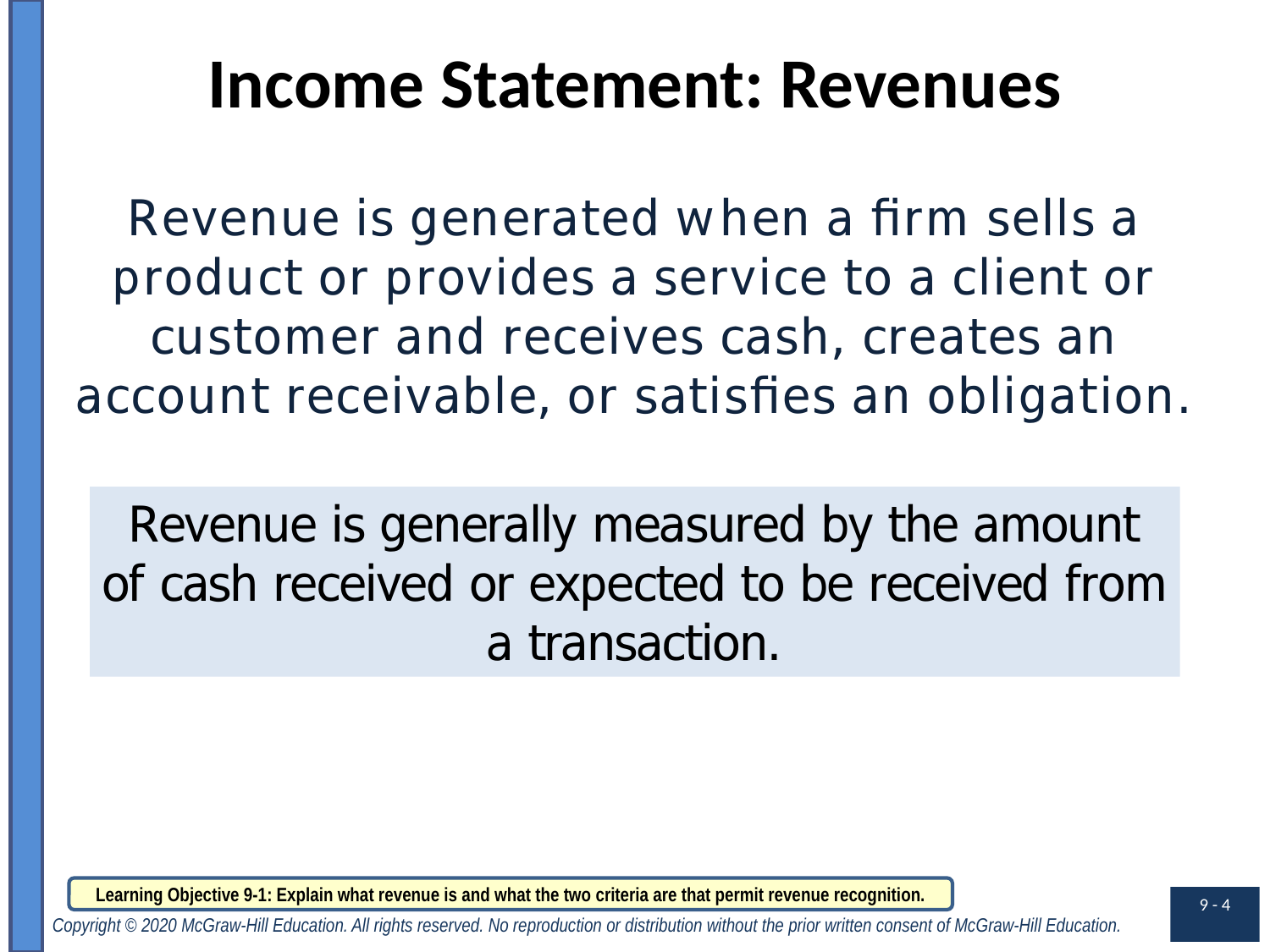

# Income Statement: Revenues
Revenue is generated when a firm sells a product or provides a service to a client or customer and receives cash, creates an account receivable, or satisfies an obligation.

Revenue is generally measured by the amount of cash received or expected to be received from a transaction.
Learning Objective 9-1: Explain what revenue is and what the two criteria are that permit revenue recognition.